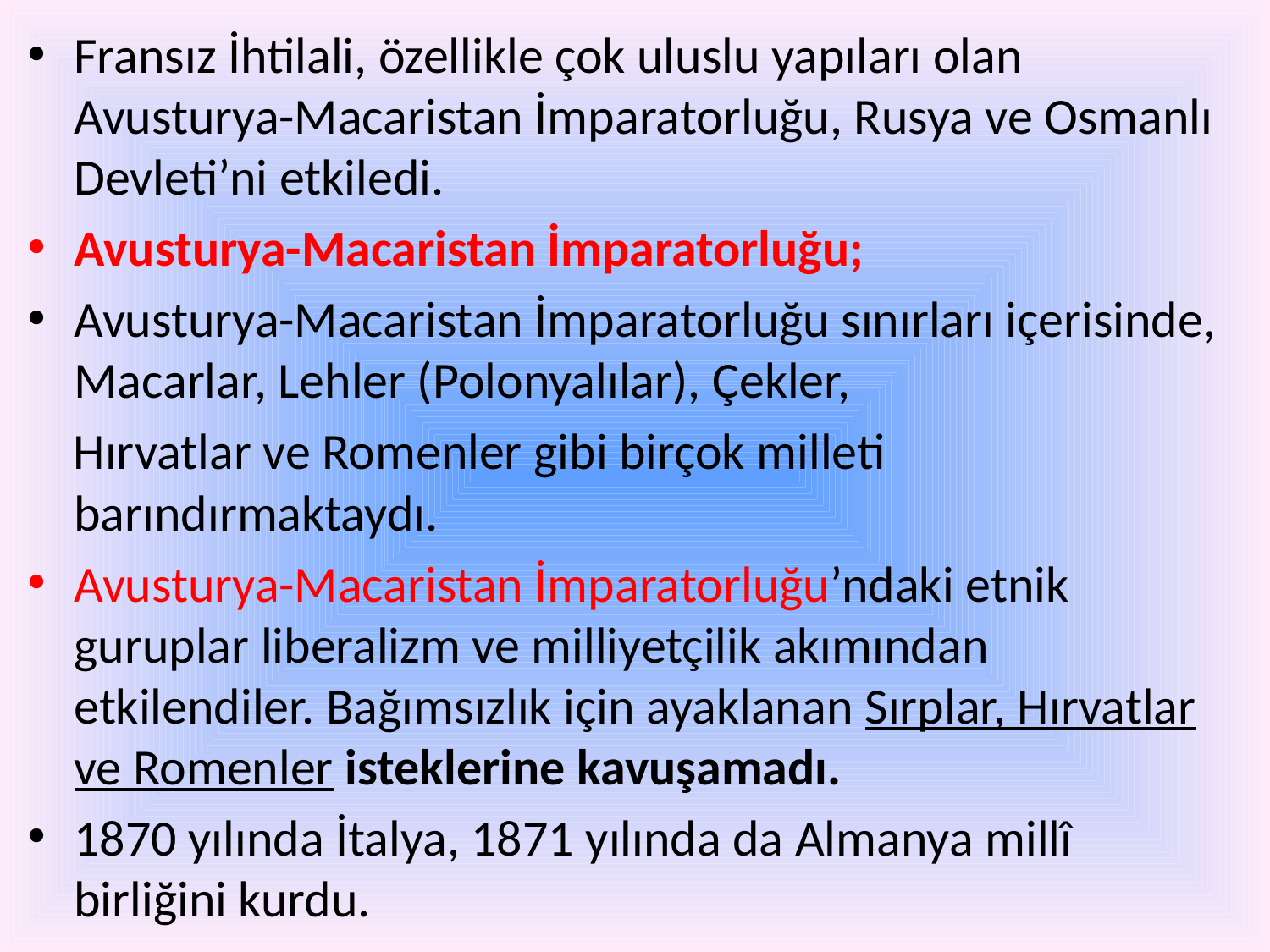

Fransız İhtilali, özellikle çok uluslu yapıları olan Avusturya-Macaristan İmparatorluğu, Rusya ve Osmanlı Devleti’ni etkiledi.
Avusturya-Macaristan İmparatorluğu;
Avusturya-Macaristan İmparatorluğu sınırları içerisinde, Macarlar, Lehler (Polonyalılar), Çekler,
    Hırvatlar ve Romenler gibi birçok milleti barındırmaktaydı.
Avusturya-Macaristan İmparatorluğu’ndaki etnik guruplar liberalizm ve milliyetçilik akımından etkilendiler. Bağımsızlık için ayaklanan Sırplar, Hırvatlar ve Romenler isteklerine kavuşamadı.
1870 yılında İtalya, 1871 yılında da Almanya millî birliğini kurdu.